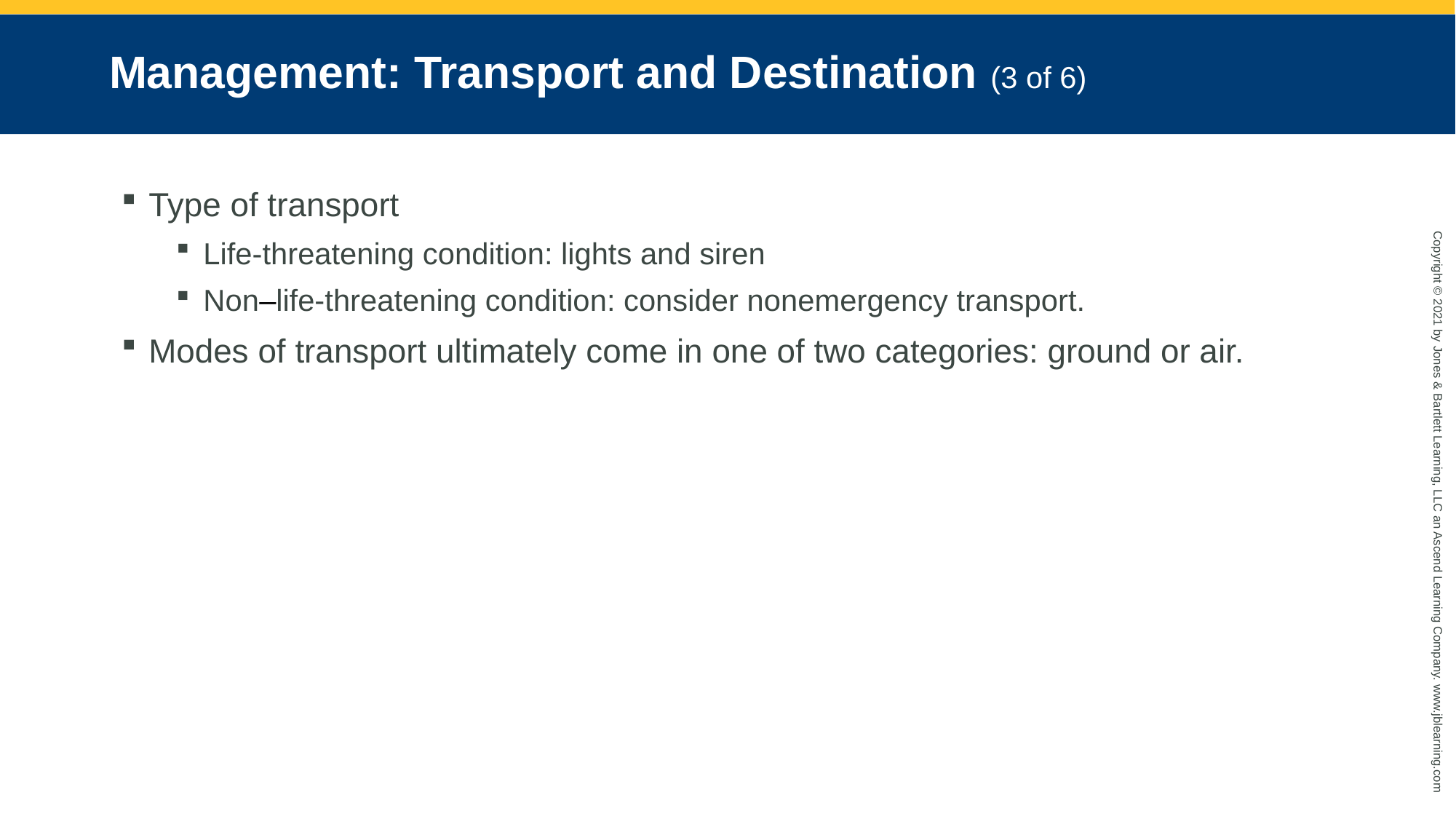

# Management: Transport and Destination (3 of 6)
Type of transport
Life-threatening condition: lights and siren
Non–life-threatening condition: consider nonemergency transport.
Modes of transport ultimately come in one of two categories: ground or air.